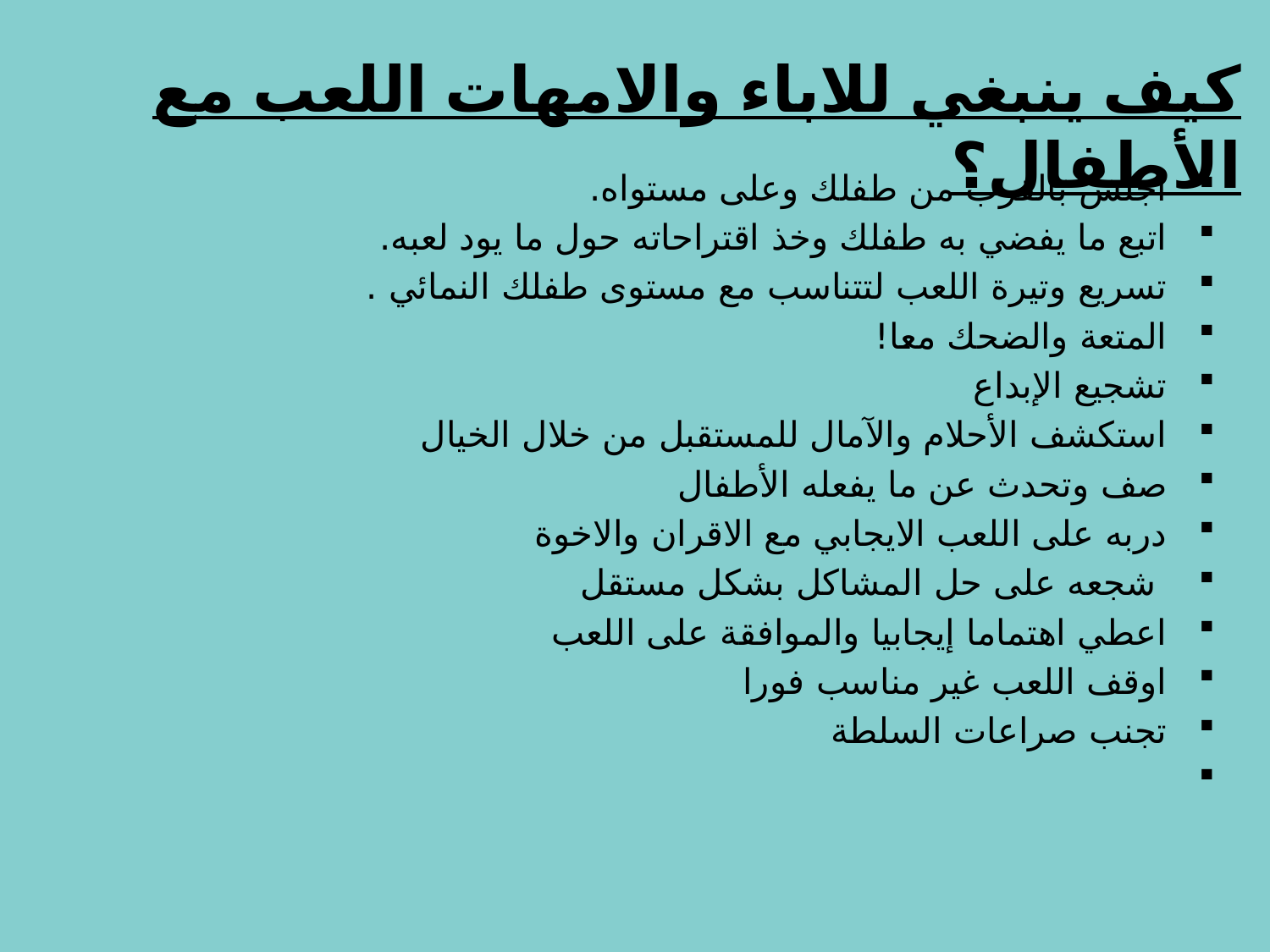

# كيف ينبغي للاباء والامهات اللعب مع الأطفال؟
اجلس بالقرب من طفلك وعلى مستواه.
اتبع ما يفضي به طفلك وخذ اقتراحاته حول ما يود لعبه.
تسريع وتيرة اللعب لتتناسب مع مستوى طفلك النمائي .
المتعة والضحك معا!
تشجيع الإبداع
استكشف الأحلام والآمال للمستقبل من خلال الخيال
صف وتحدث عن ما يفعله الأطفال
دربه على اللعب الايجابي مع الاقران والاخوة
 شجعه على حل المشاكل بشكل مستقل
اعطي اهتماما إيجابيا والموافقة على اللعب
اوقف اللعب غير مناسب فورا
تجنب صراعات السلطة